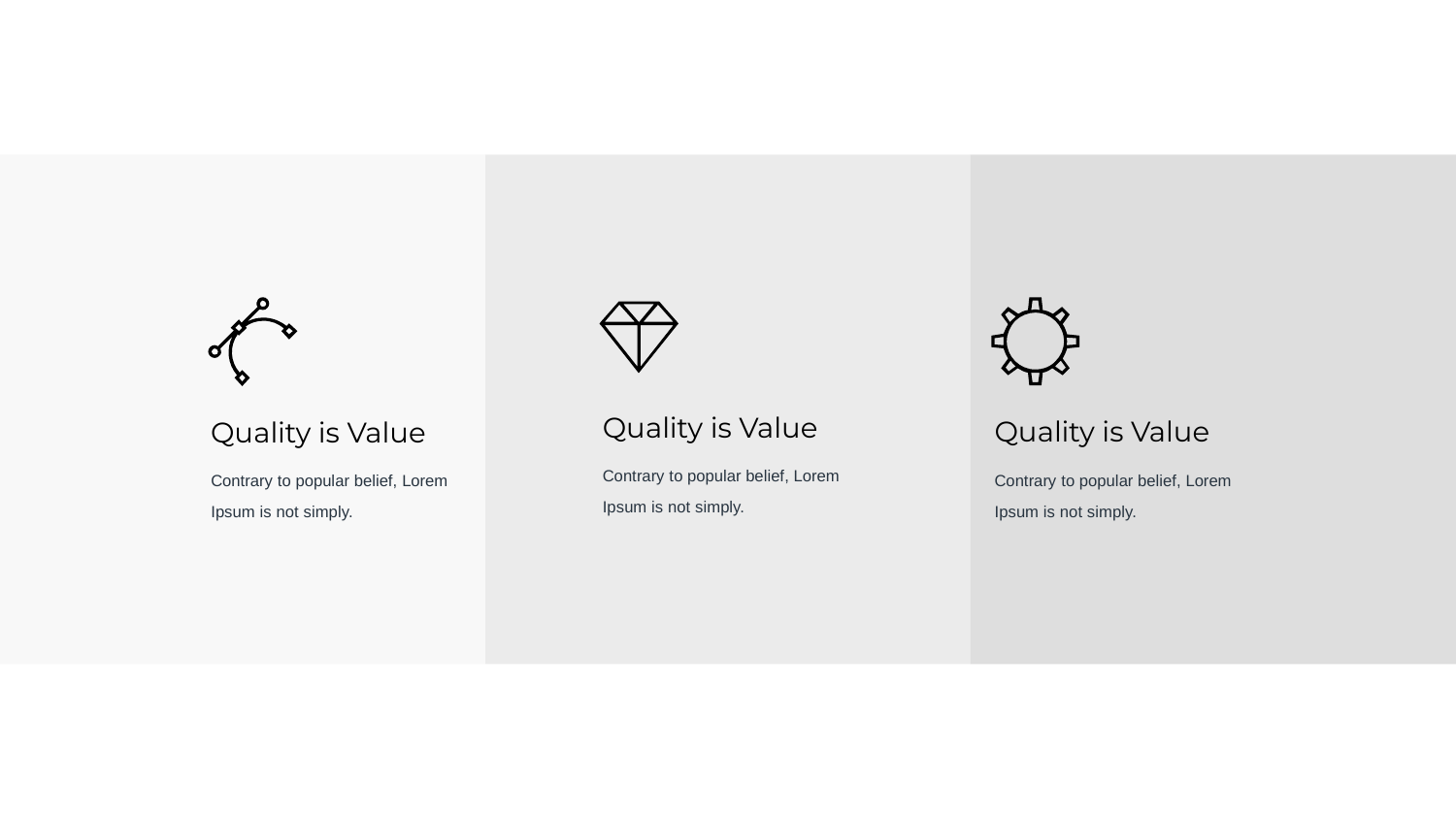

Quality is Value
Quality is Value
Quality is Value
Contrary to popular belief, Lorem Ipsum is not simply.
Contrary to popular belief, Lorem Ipsum is not simply.
Contrary to popular belief, Lorem Ipsum is not simply.